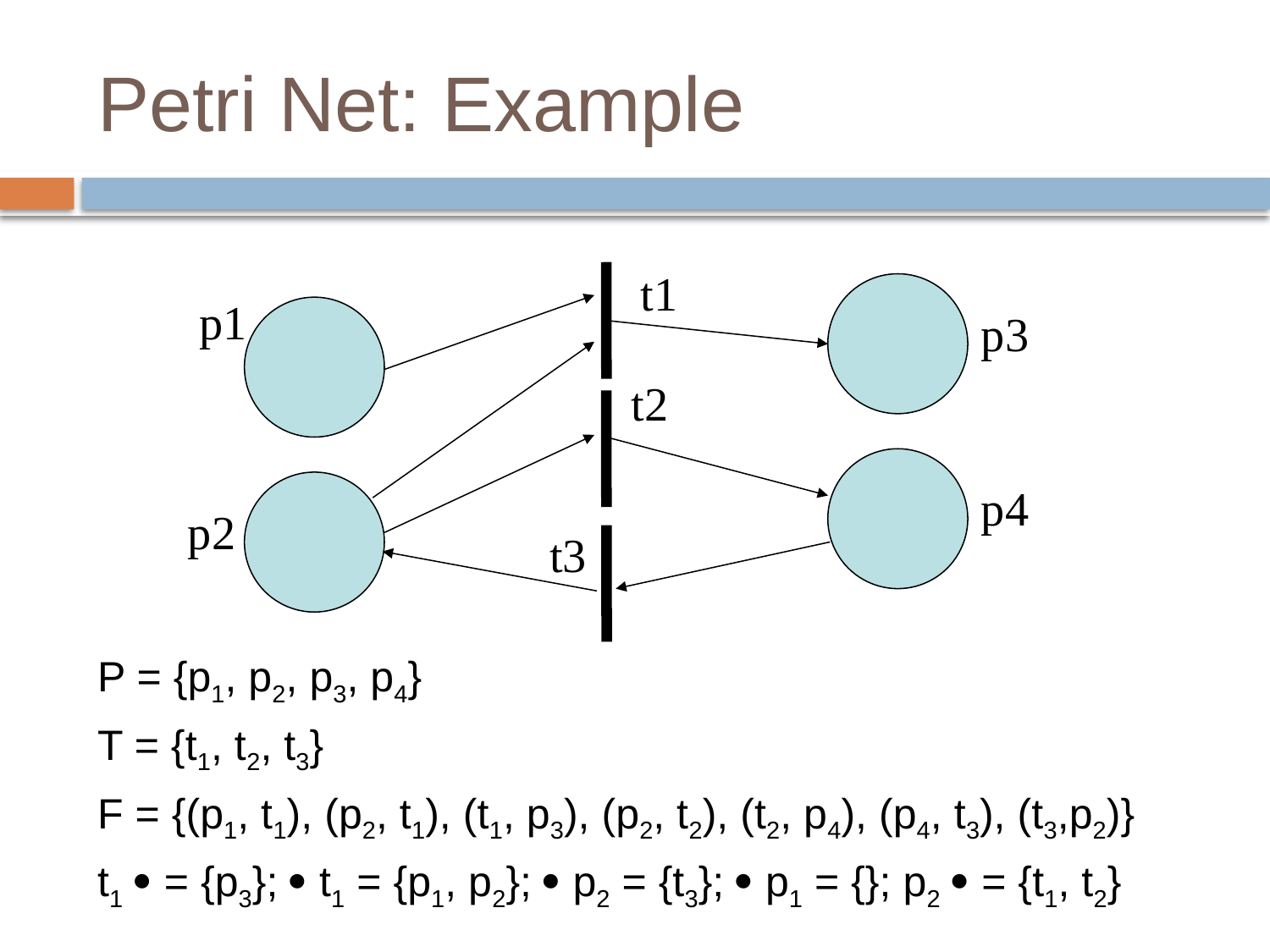

# Petri Net: Example
t1

p1

p3

t2

p4
p2
t3

P = {p1, p2, p3, p4}
T = {t1, t2, t3}
F = {(p1, t1), (p2, t1), (t1, p3), (p2, t2), (t2, p4), (p4, t3), (t3,p2)}
t1 • = {p3}; • t1 = {p1, p2}; • p2 = {t3}; • p1 = {}; p2 • = {t1, t2}